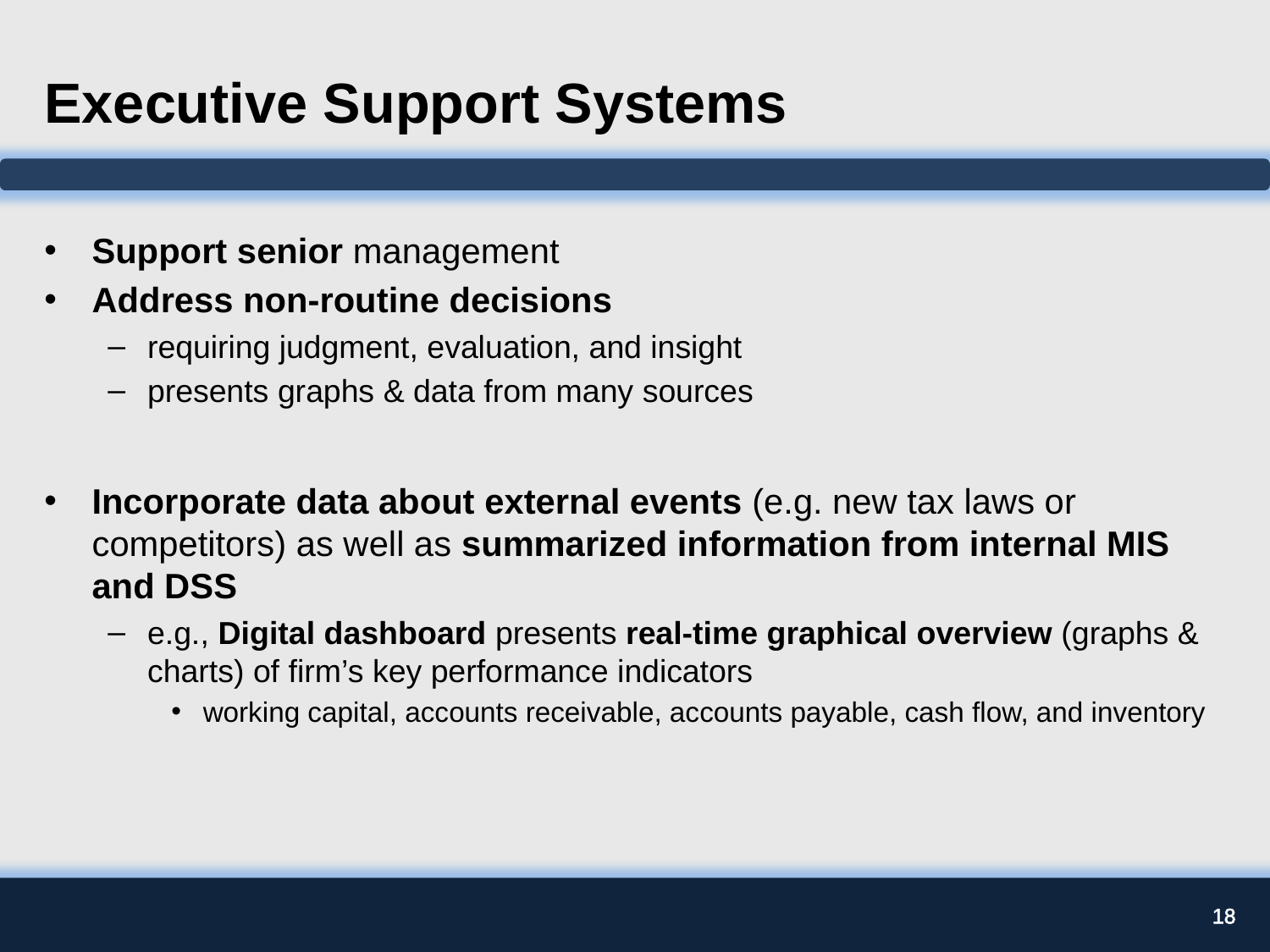

# Executive Support Systems
Support senior management
Address non-routine decisions
requiring judgment, evaluation, and insight
presents graphs & data from many sources

Incorporate data about external events (e.g. new tax laws or competitors) as well as summarized information from internal MIS and DSS
e.g., Digital dashboard presents real-time graphical overview (graphs & charts) of firm’s key performance indicators
working capital, accounts receivable, accounts payable, cash flow, and inventory

18